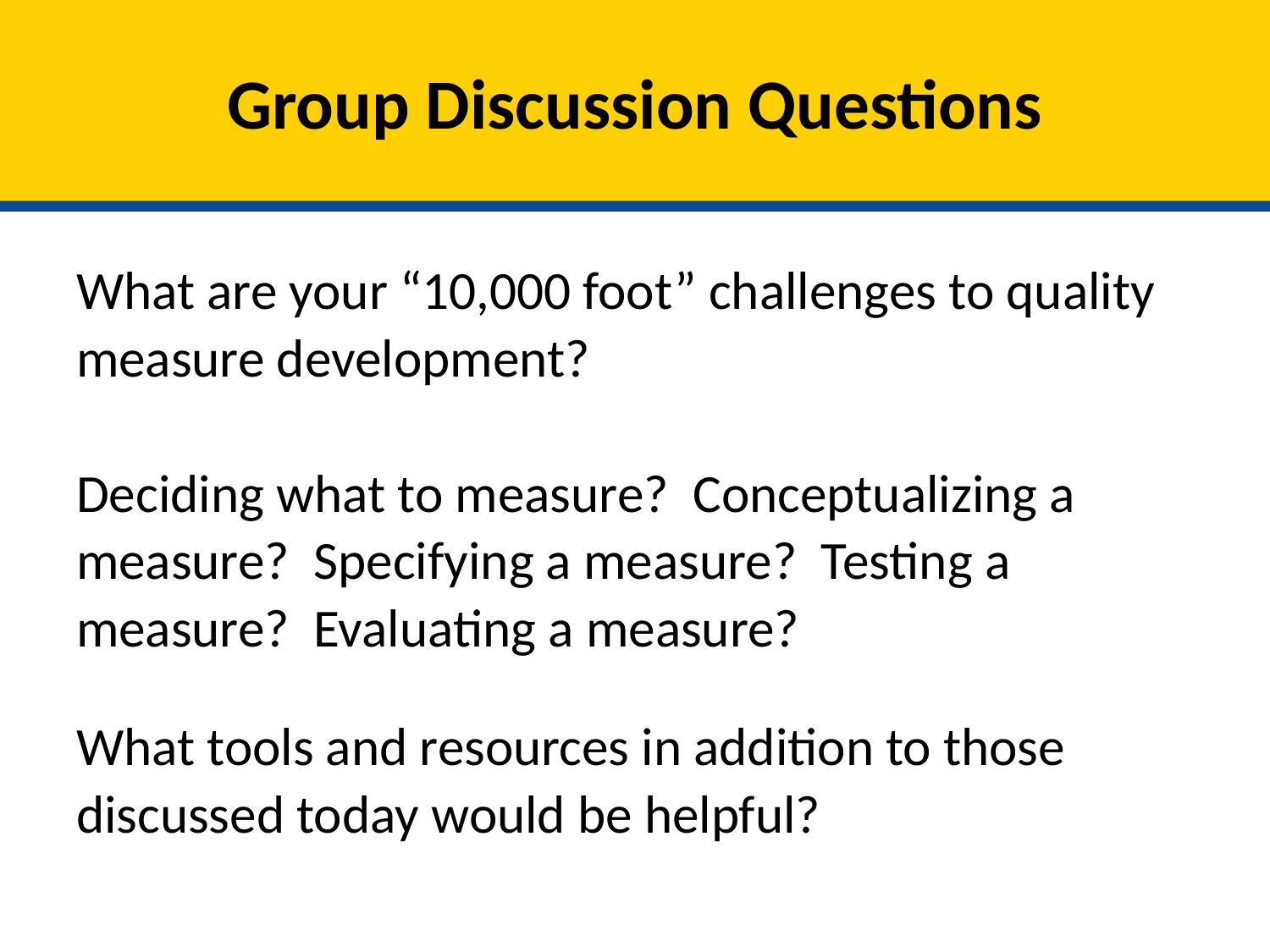

# Group Discussion Questions
What are your “10,000 foot” challenges to quality measure development?

Deciding what to measure?  Conceptualizing a measure?  Specifying a measure?  Testing a measure?  Evaluating a measure?

What tools and resources in addition to those discussed today would be helpful?

20